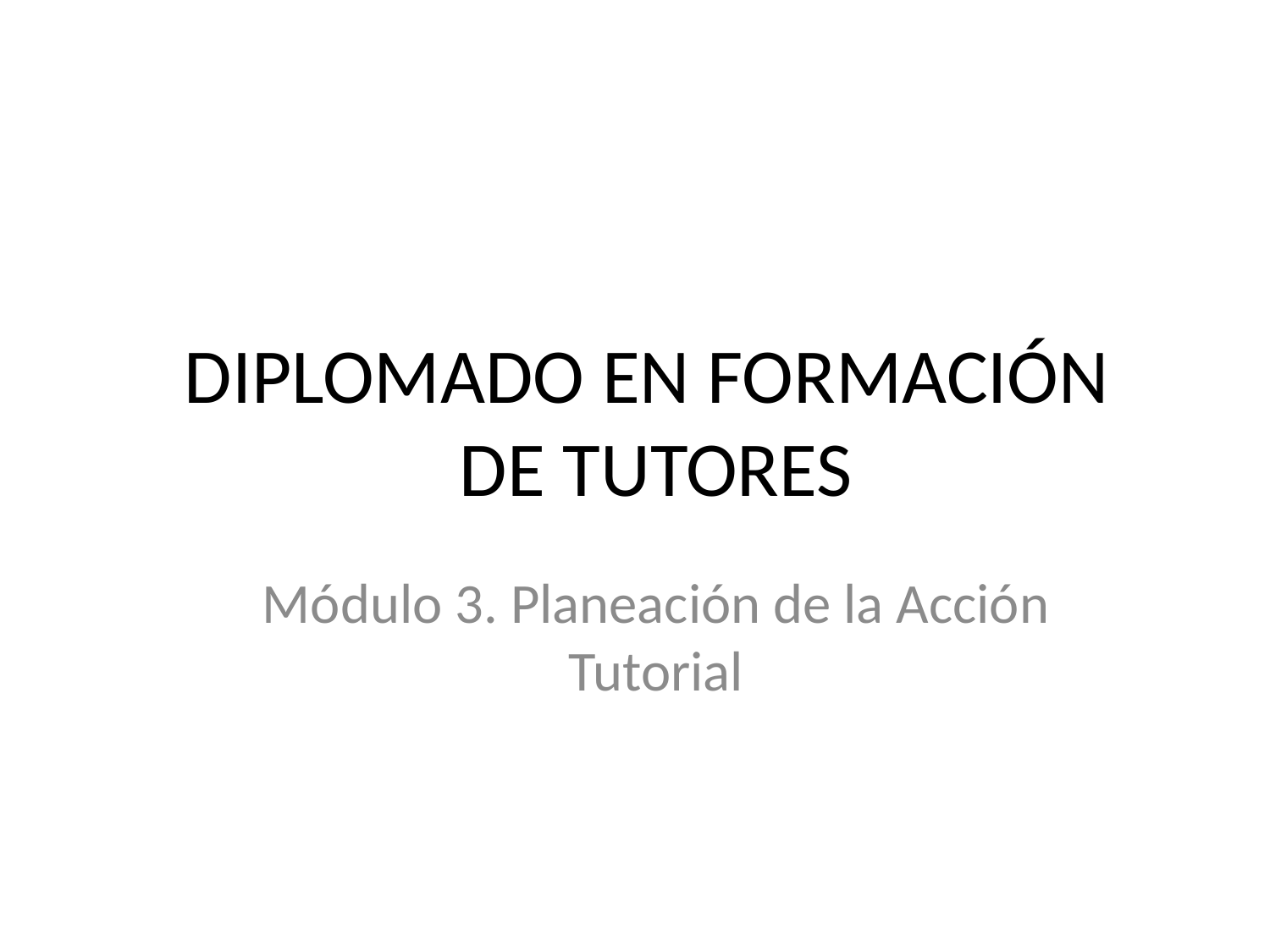

DIPLOMADO EN FORMACIÓN
DE TUTORES
Módulo 3. Planeación de la Acción Tutorial